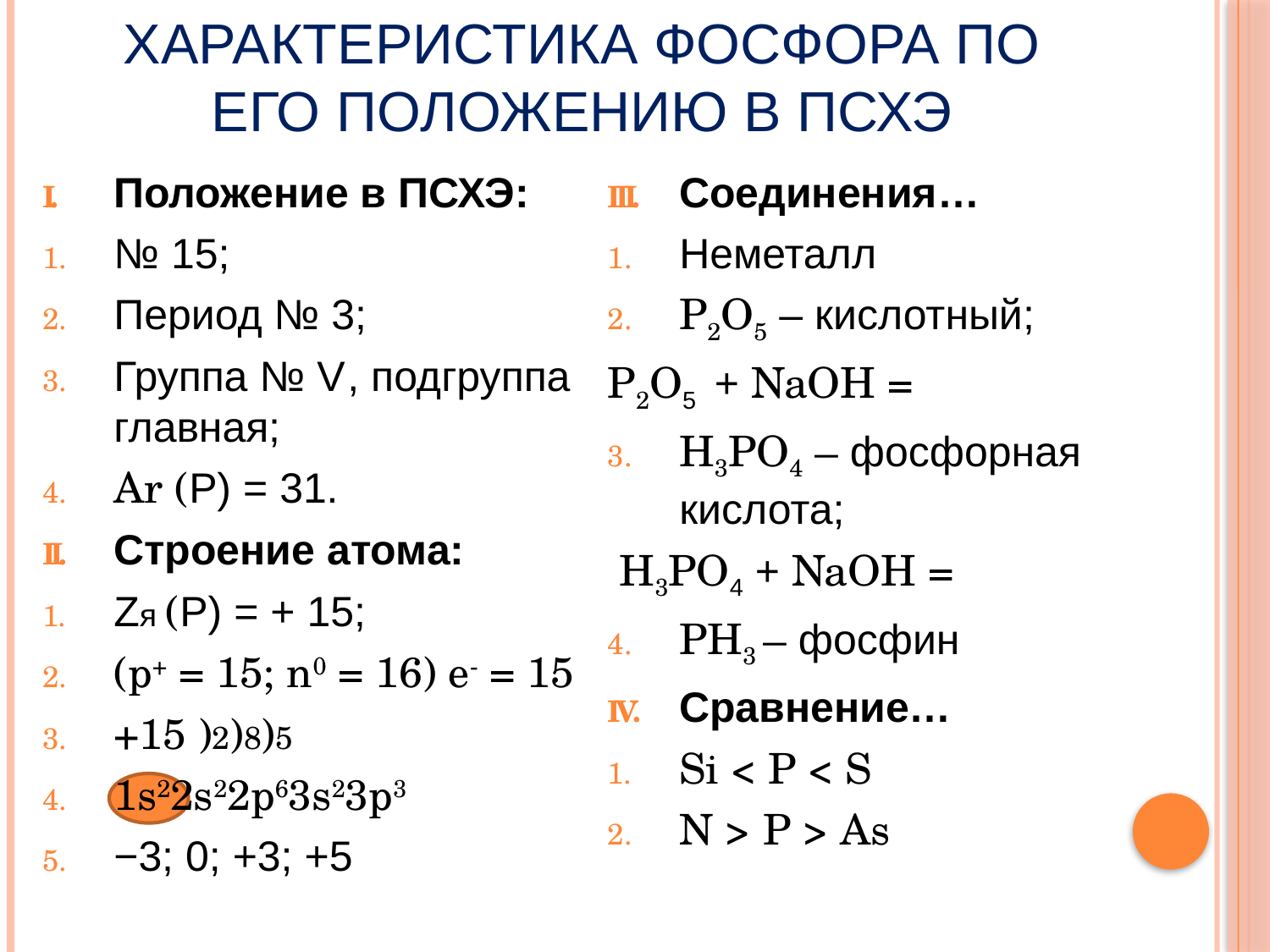

# Характеристика Фосфора по его положению в ПСХЭ
Положение в ПСХЭ:
№ 15;
Период № 3;
Группа № V, подгруппа главная;
Ar (P) = 31.
Строение атома:
Zя (P) = + 15;
(p+ = 15; n0 = 16) e- = 15
+15 )2)8)5
1s22s22p63s23p3
−3; 0; +3; +5
Соединения…
Неметалл
P2O5 – кислотный;
P2O5  + NaOH =
H3PO4 – фосфорная кислота;
 H3PO4 + NaOH =
PH3 – фосфин
Сравнение…
Si < P < S
N > P > As